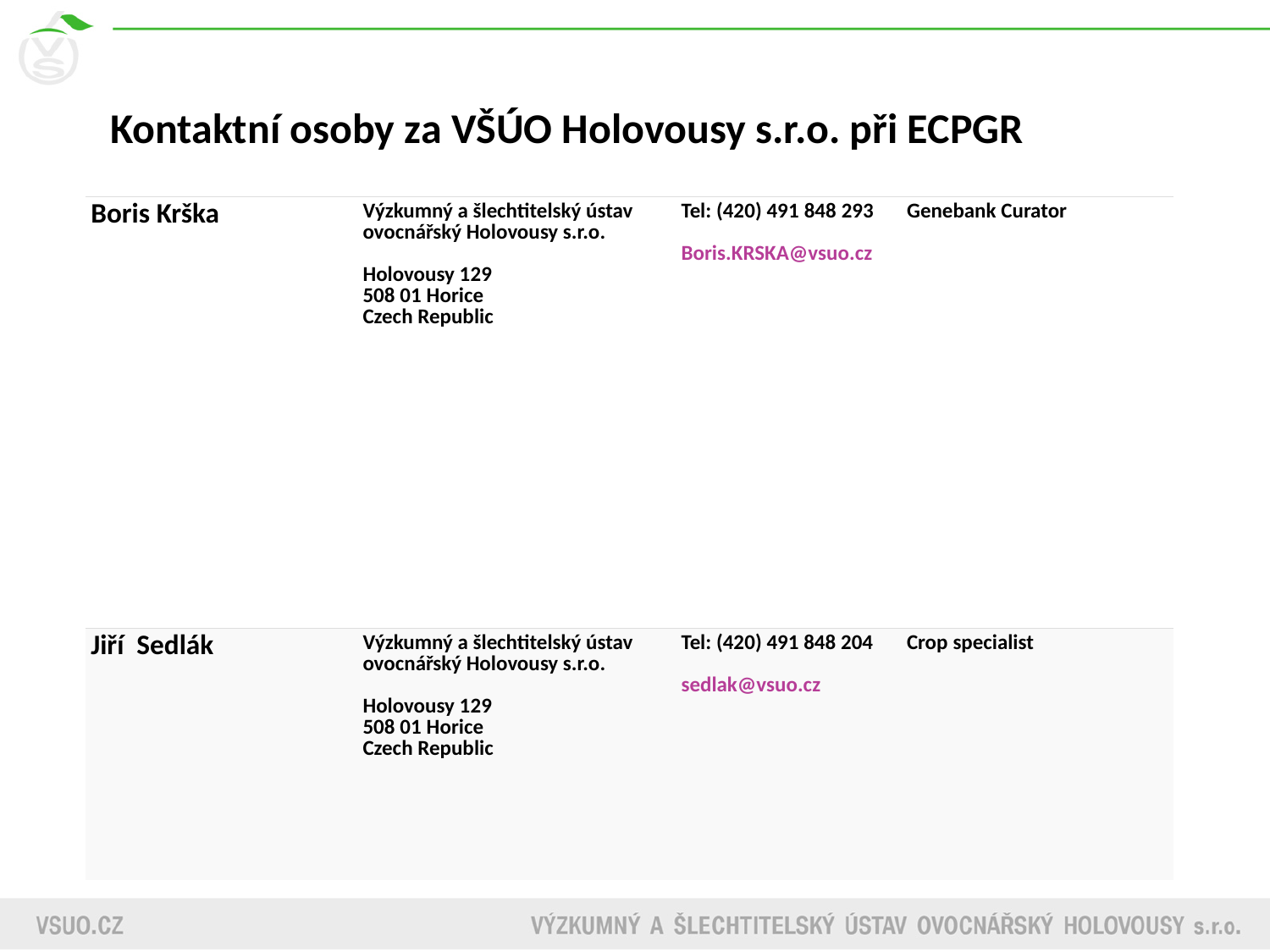

Kontaktní osoby za VŠÚO Holovousy s.r.o. při ECPGR

| Boris Krška | Výzkumný a šlechtitelský ústav ovocnářský Holovousy s.r.o. Holovousy 129 508 01 Horice Czech Republic | Tel: (420) 491 848 293 Boris.KRSKA@vsuo.cz | Genebank Curator |
| --- | --- | --- | --- |
| Jiří  Sedlák | Výzkumný a šlechtitelský ústav ovocnářský Holovousy s.r.o. Holovousy 129 508 01 Horice Czech Republic | Tel: (420) 491 848 204 sedlak@vsuo.cz | Crop specialist |